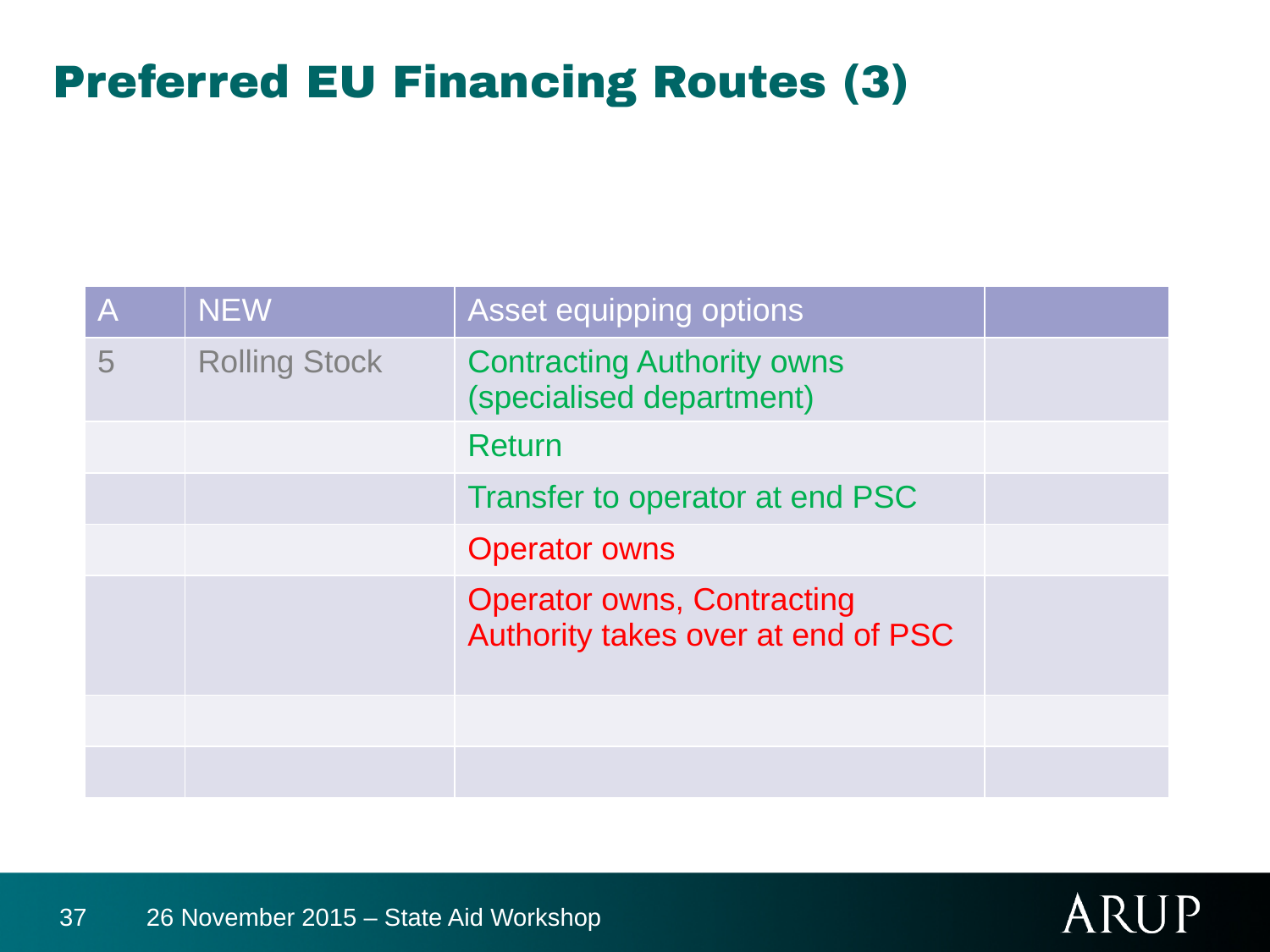

# Preferred EU Financing Routes (3)
| A | NEW | Asset equipping options |  |
| --- | --- | --- | --- |
| 5 | Rolling Stock | Contracting Authority owns (specialised department) |  |
|  |  | Return |  |
|  |  | Transfer to operator at end PSC |  |
|  |  | Operator owns |  |
|  |  | Operator owns, Contracting Authority takes over at end of PSC |  |
|  |  |  |  |
|  |  |  |  |
37
26 November 2015 – State Aid Workshop